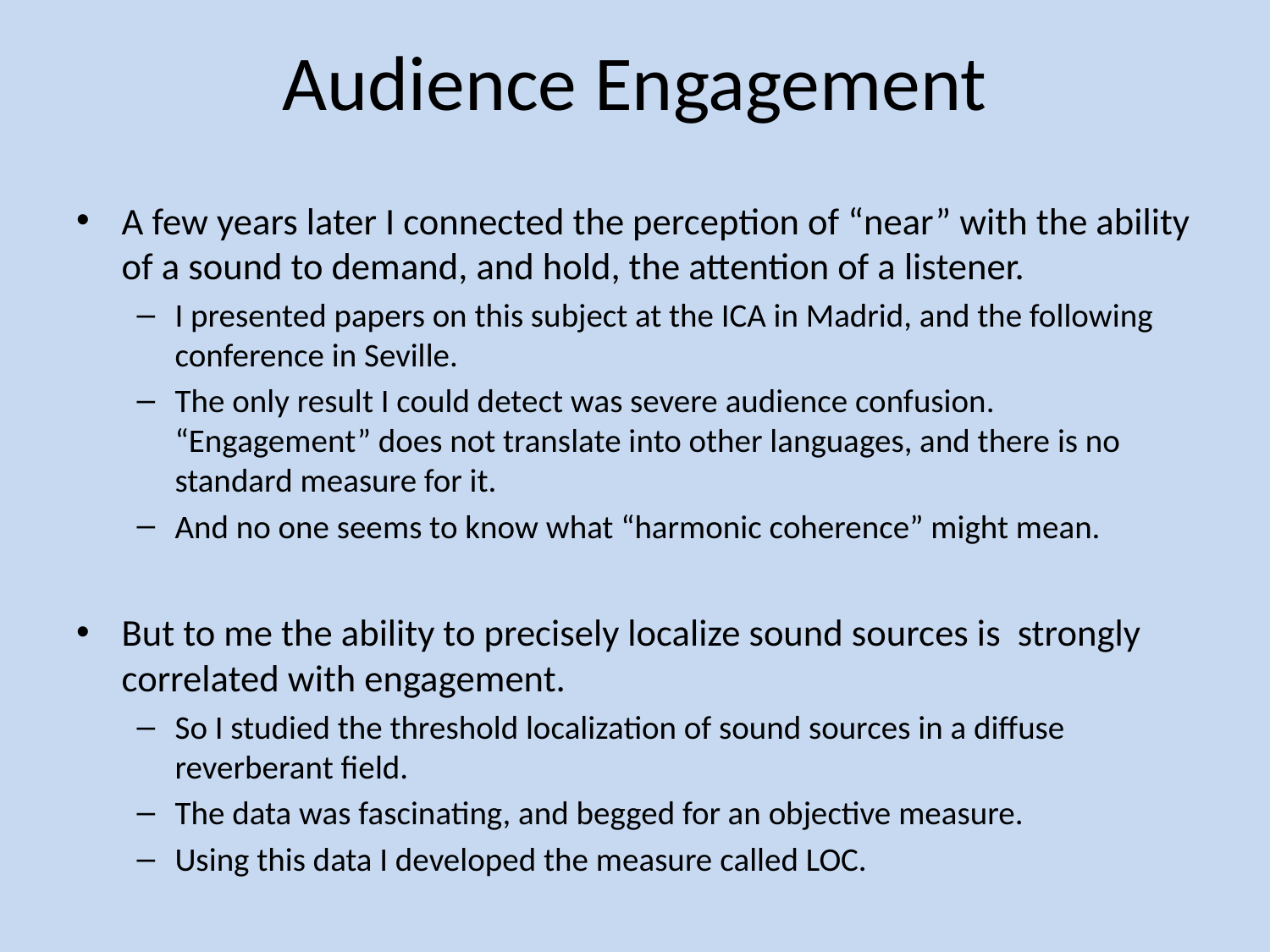

# Audience Engagement
A few years later I connected the perception of “near” with the ability of a sound to demand, and hold, the attention of a listener.
I presented papers on this subject at the ICA in Madrid, and the following conference in Seville.
The only result I could detect was severe audience confusion. “Engagement” does not translate into other languages, and there is no standard measure for it.
And no one seems to know what “harmonic coherence” might mean.

But to me the ability to precisely localize sound sources is  strongly correlated with engagement.
So I studied the threshold localization of sound sources in a diffuse reverberant field.
The data was fascinating, and begged for an objective measure.
Using this data I developed the measure called LOC.